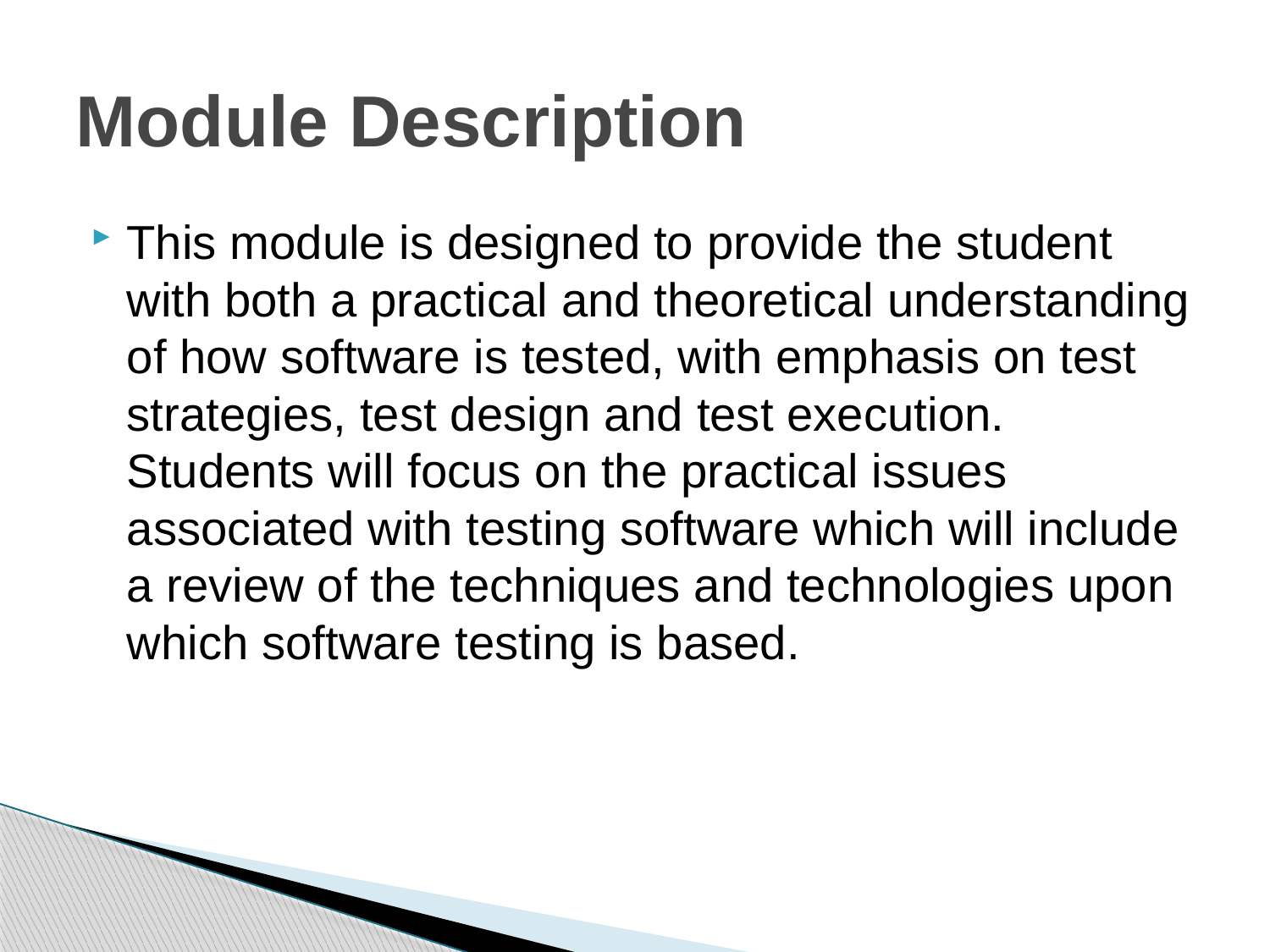

# Module Description
This module is designed to provide the student with both a practical and theoretical understanding of how software is tested, with emphasis on test strategies, test design and test execution. Students will focus on the practical issues associated with testing software which will include a review of the techniques and technologies upon which software testing is based.